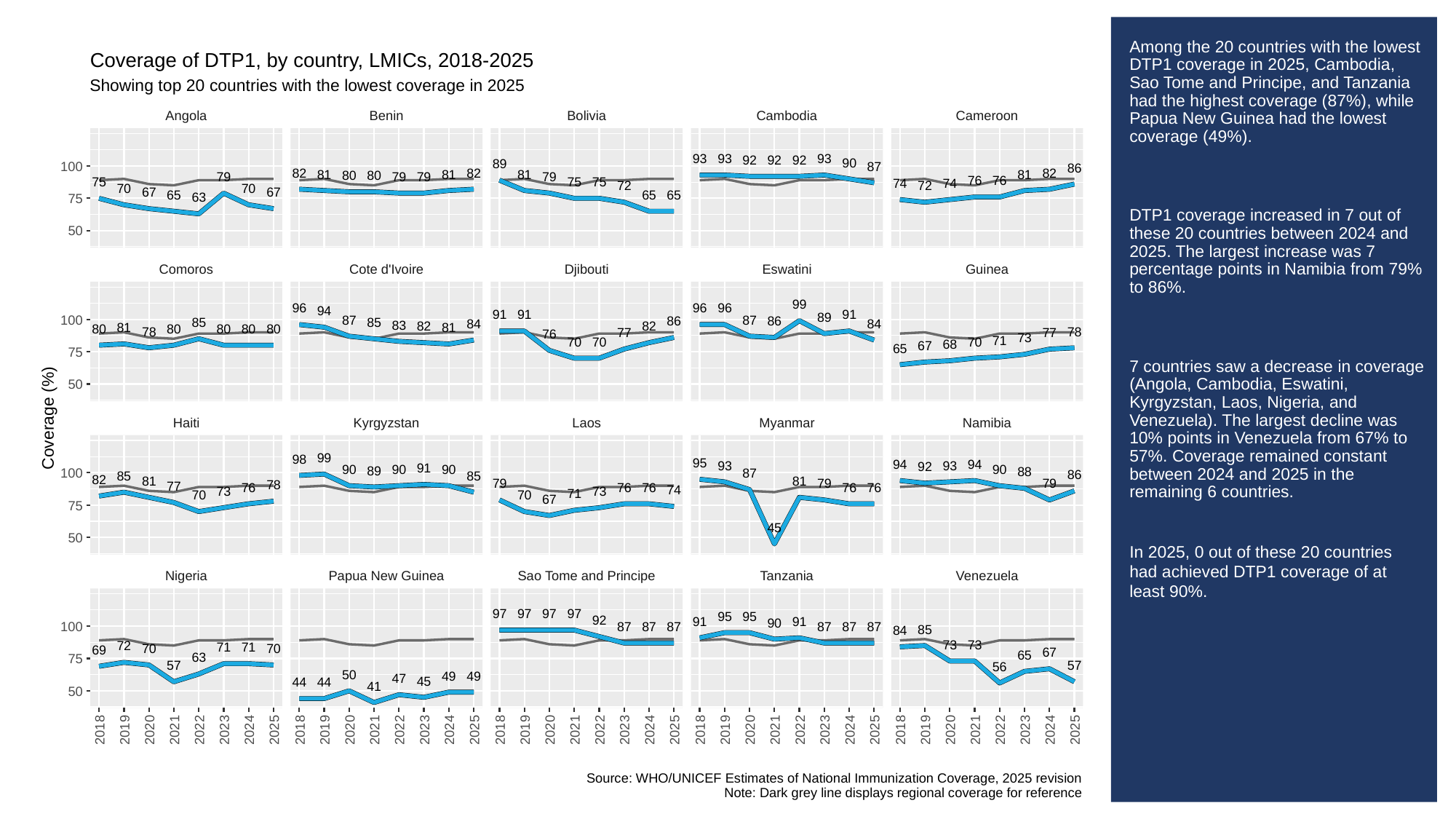

# Among the 20 countries with the lowest DTP1 coverage in 2025, Cambodia, Sao Tome and Principe, and Tanzania had the highest coverage (87%), while Papua New Guinea had the lowest coverage (49%).

DTP1 coverage increased in 7 out of these 20 countries between 2024 and 2025. The largest increase was 7 percentage points in Namibia from 79% to 86%.

7 countries saw a decrease in coverage (Angola, Cambodia, Eswatini, Kyrgyzstan, Laos, Nigeria, and Venezuela). The largest decline was 10% points in Venezuela from 67% to 57%. Coverage remained constant between 2024 and 2025 in the remaining 6 countries.

In 2025, 0 out of these 20 countries had achieved DTP1 coverage of at least 90%.

Coverage of DTP1, by country, LMICs, 2018-2025
Showing top 20 countries with the lowest coverage in 2025
Angola
Benin
Bolivia
Cambodia
Cameroon

93
93
93
92
92
92
90
89
100
87
86

82
82
82
81
81
81
81
80
80
79
79
79
79

76
76
75
75
75
74
74

72
72

70
70

67
67

65
65
65
63

75

50

Comoros
Cote d'Ivoire
Djibouti
Eswatini
Guinea

99

96
96
96
94
91
91
91
89
100
87
87
86
86
85
85
84
84

83

82
82
81
81
80
80
80
80
80

78
78
77
77
76

73

71
70
70
70

68
67
65
75

50

Coverage (%)
Haiti
Kyrgyzstan
Laos
Myanmar
Namibia

99
98

95
94
94
93
93
92
91
90
90
90
90
89
88
100
87
86
85
85

82
81
81
79
79
79

78

77
76
76
76
76
76
74

73
73

71
70
70

67

75

45
50

Nigeria
Papua New Guinea
Sao Tome and Principe
Tanzania
Venezuela

97
97
97
97

95
95
92
91
91
90
100
87
87
87
87
87
87
85
84

73
73
72

71
71
70
70
69

67
65
63
75

57
57
56

50
49
49
47

45
44
44
41
50

2018
2019
2020
2021
2022
2023
2024
2025
2018
2019
2020
2021
2022
2023
2024
2025
2018
2019
2020
2021
2022
2023
2024
2025
2018
2019
2020
2021
2022
2023
2024
2025
2018
2019
2020
2021
2022
2023
2024
2025
Source: WHO/UNICEF Estimates of National Immunization Coverage, 2025 revision
Note: Dark grey line displays regional coverage for reference